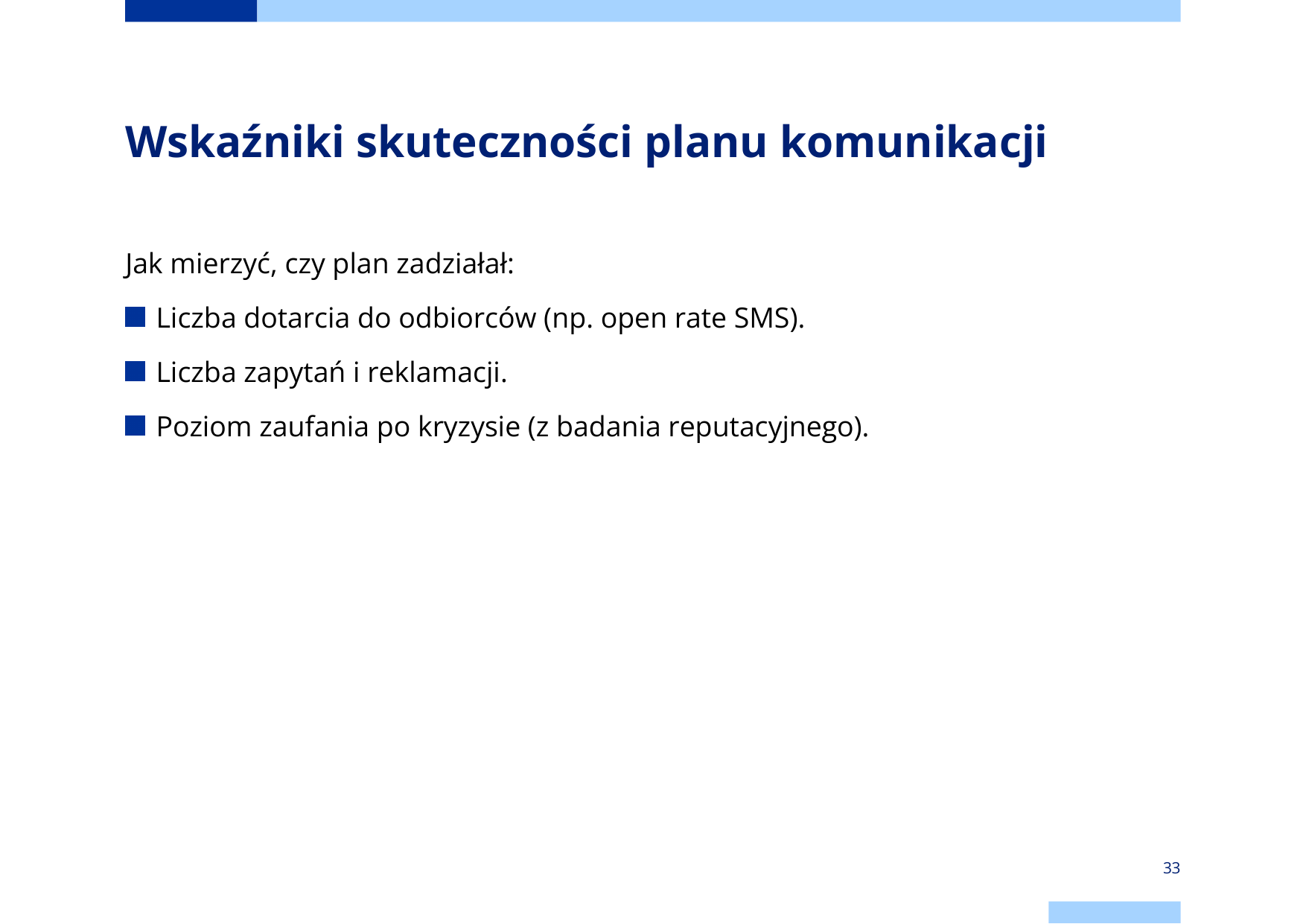

# Wskaźniki skuteczności planu komunikacji
Jak mierzyć, czy plan zadziałał:
Liczba dotarcia do odbiorców (np. open rate SMS).
Liczba zapytań i reklamacji.
Poziom zaufania po kryzysie (z badania reputacyjnego).
33